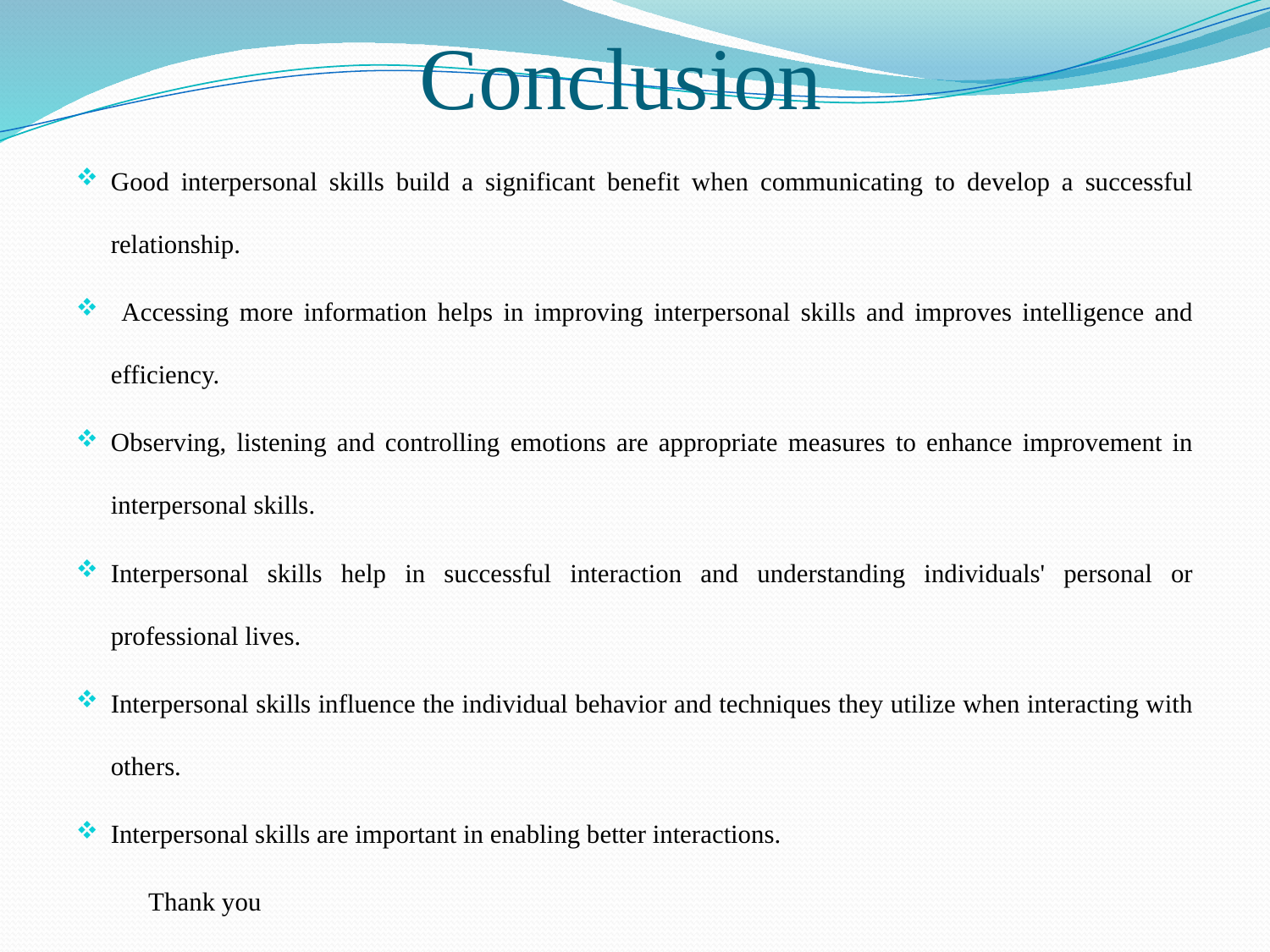

# Conclusion
Good interpersonal skills build a significant benefit when communicating to develop a successful relationship.
 Accessing more information helps in improving interpersonal skills and improves intelligence and efficiency.
Observing, listening and controlling emotions are appropriate measures to enhance improvement in interpersonal skills.
Interpersonal skills help in successful interaction and understanding individuals' personal or professional lives.
Interpersonal skills influence the individual behavior and techniques they utilize when interacting with others.
Interpersonal skills are important in enabling better interactions.
				Thank you